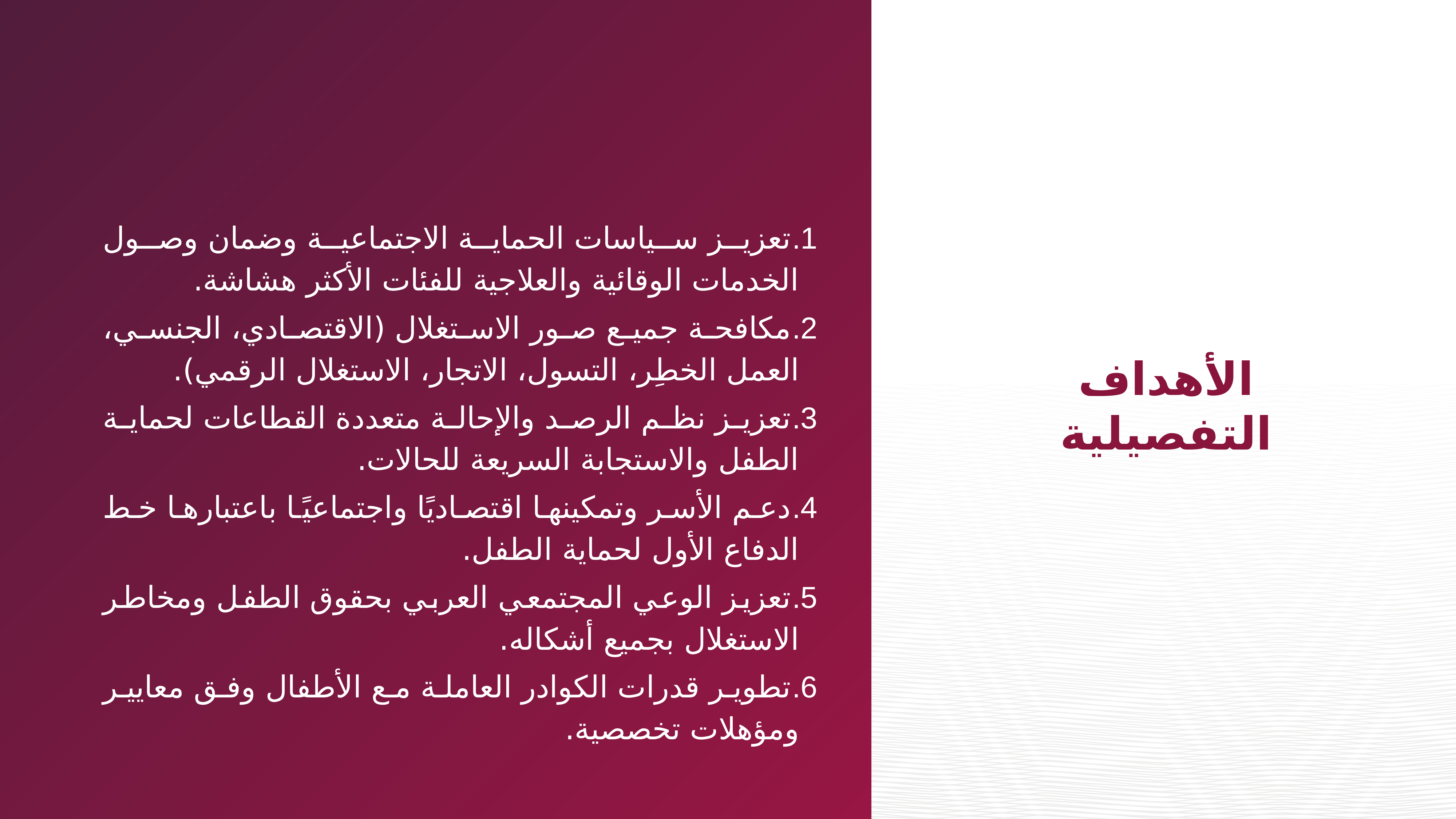

تعزيز سياسات الحماية الاجتماعية وضمان وصول الخدمات الوقائية والعلاجية للفئات الأكثر هشاشة.
مكافحة جميع صور الاستغلال (الاقتصادي، الجنسي، العمل الخطِر، التسول، الاتجار، الاستغلال الرقمي).
تعزيز نظم الرصد والإحالة متعددة القطاعات لحماية الطفل والاستجابة السريعة للحالات.
دعم الأسر وتمكينها اقتصاديًا واجتماعيًا باعتبارها خط الدفاع الأول لحماية الطفل.
تعزيز الوعي المجتمعي العربي بحقوق الطفل ومخاطر الاستغلال بجميع أشكاله.
تطوير قدرات الكوادر العاملة مع الأطفال وفق معايير ومؤهلات تخصصية.
# الأهداف التفصيلية